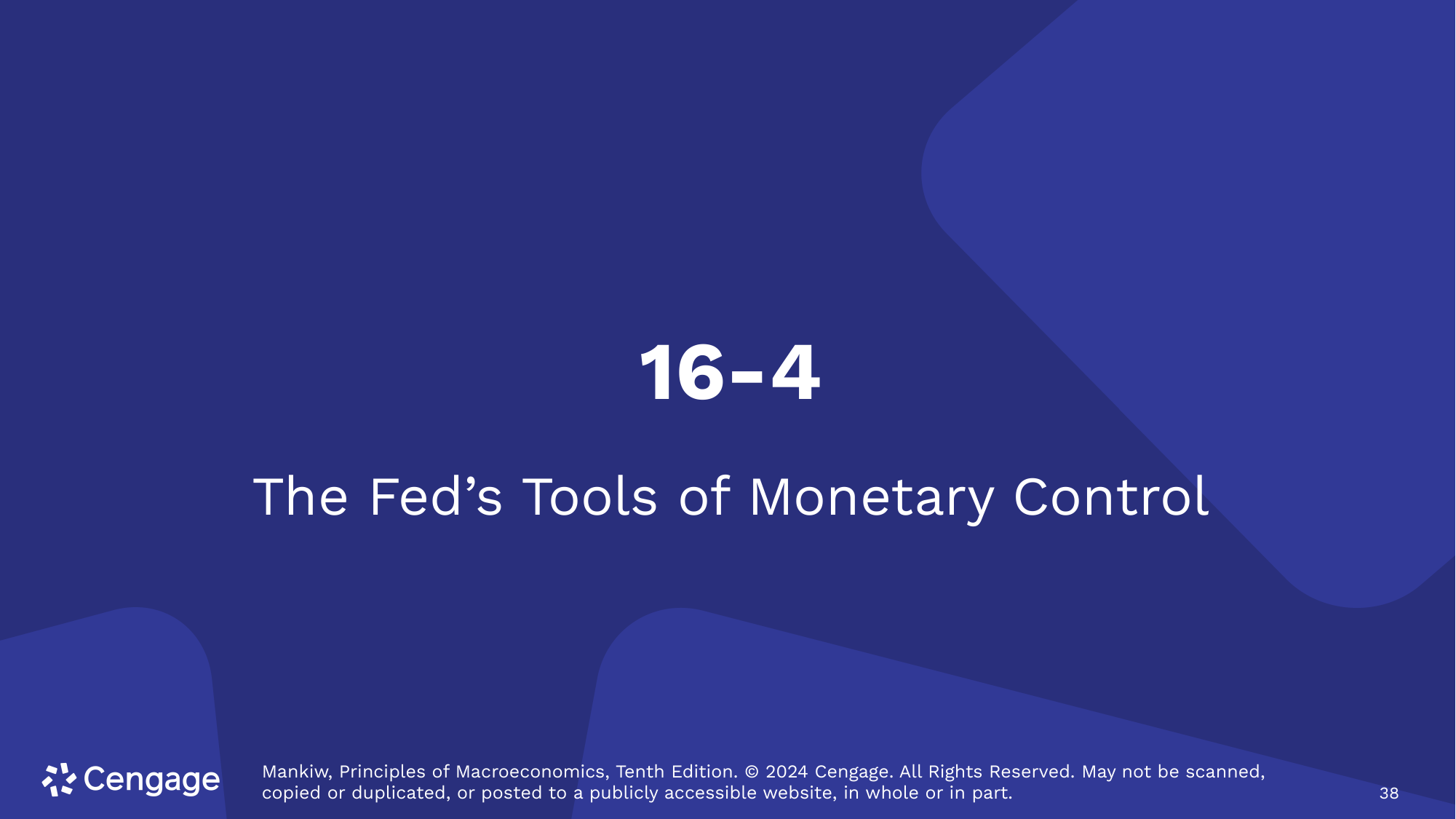

# 16-4
The Fed’s Tools of Monetary Control